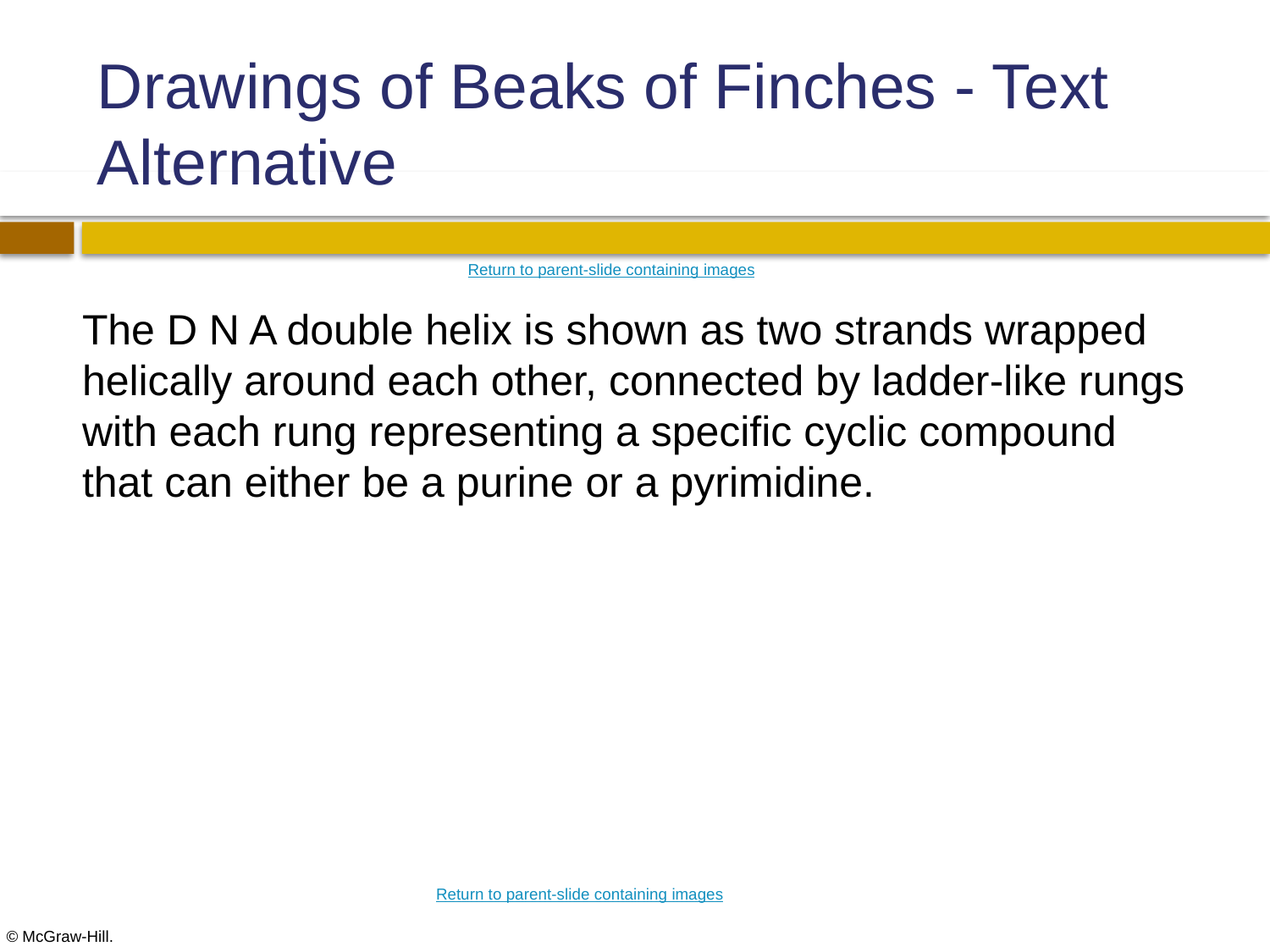

# Drawings of Beaks of Finches - Text Alternative
Return to parent-slide containing images
The D N A double helix is shown as two strands wrapped helically around each other, connected by ladder-like rungs with each rung representing a specific cyclic compound that can either be a purine or a pyrimidine.
Return to parent-slide containing images